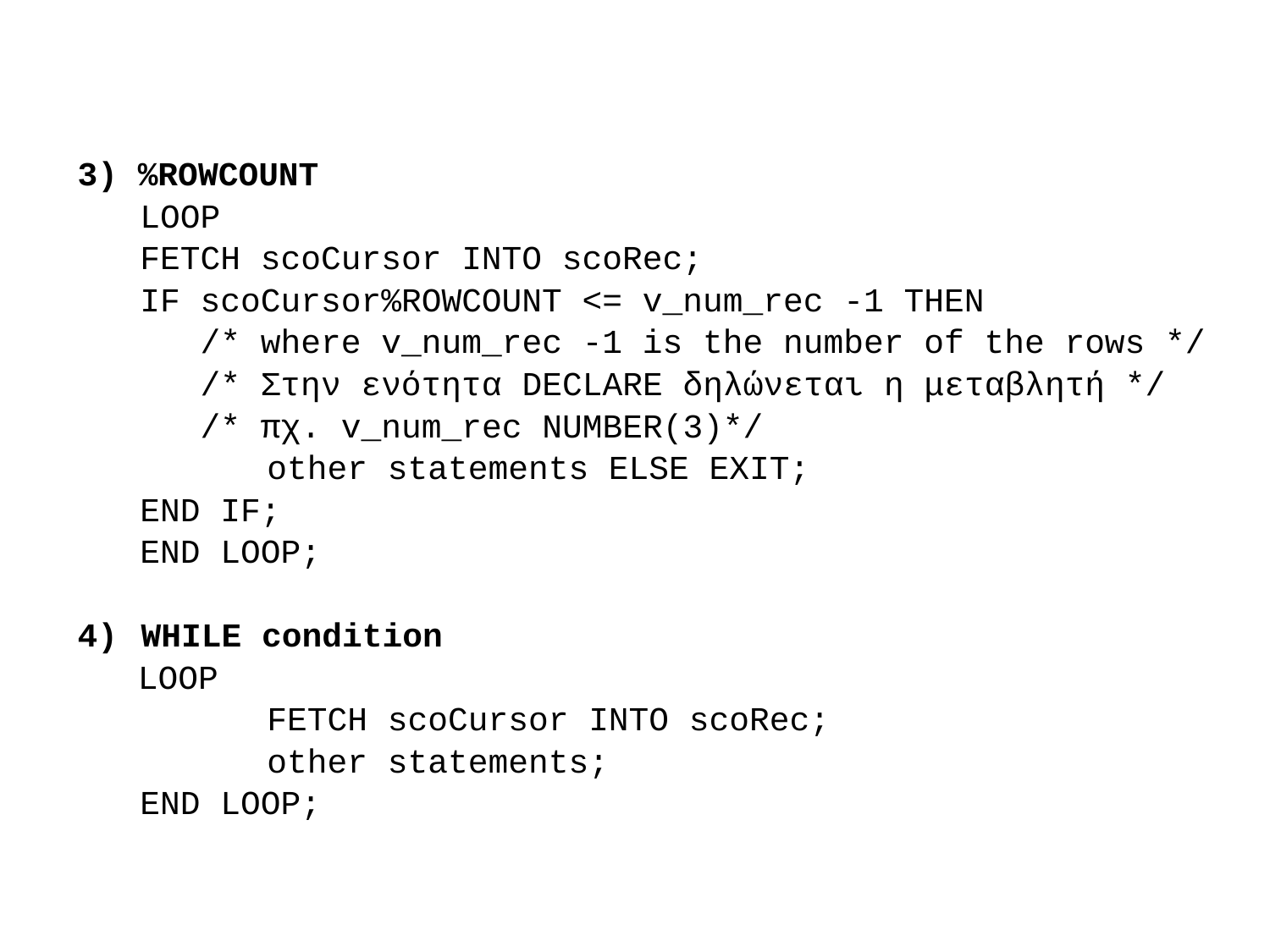

#
 %ROWCOUNT
LOOP
FETCH scoCursor INTO scoRec;
IF scoCursor%ROWCOUNT <= v_num_rec -1 THEN
   /* where v_num_rec -1 is the number of the rows */
   /* Στην ενότητα DECLARE δηλώνεται η μεταβλητή */
   /* πχ. v_num_rec NUMBER(3)*/
	other statements ELSE EXIT;
END IF;
END LOOP;

WHILE condition
   LOOP
	FETCH scoCursor INTO scoRec;
	other statements;
END LOOP;